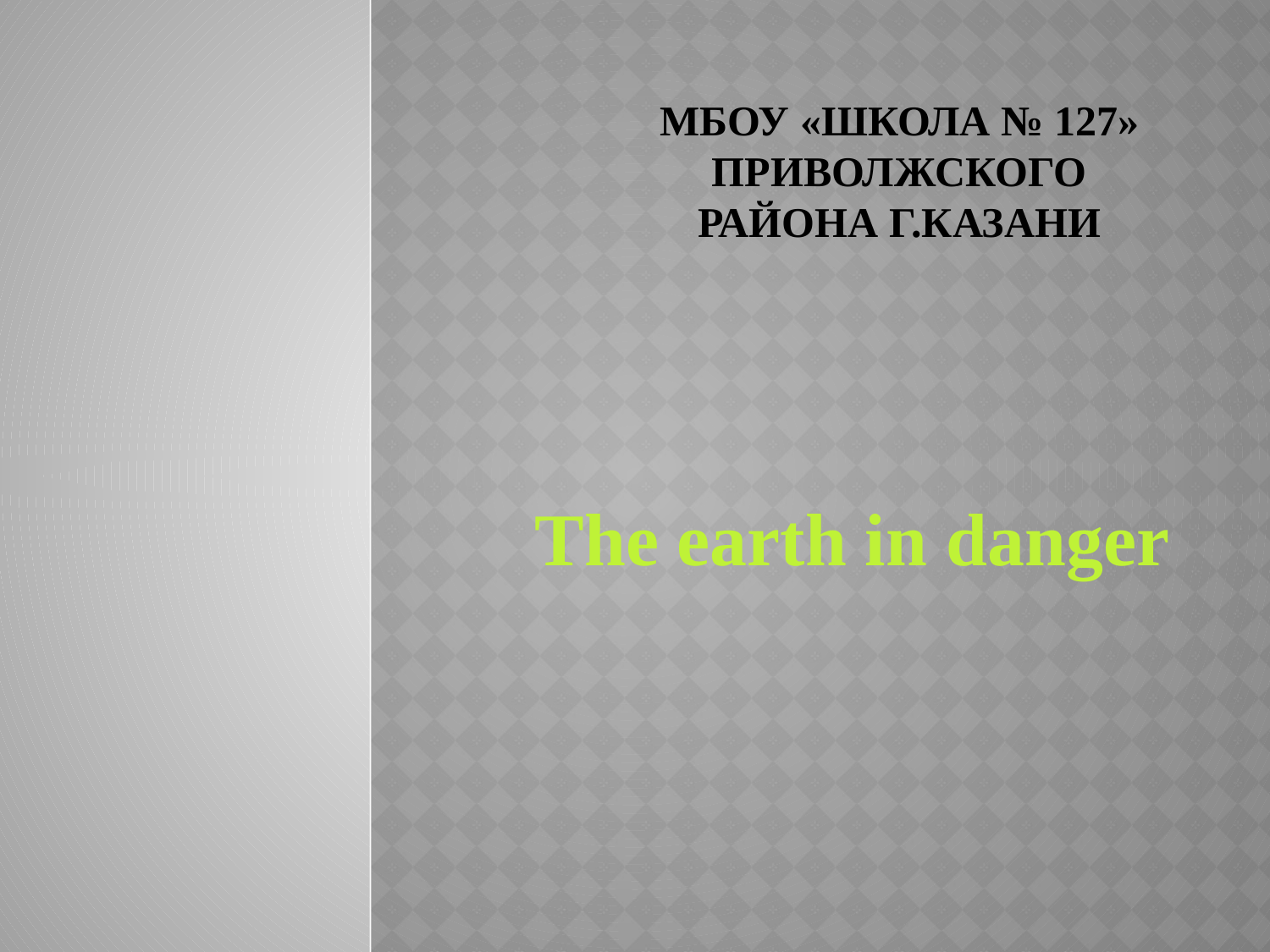

# Мбоу «школа № 127» приволжского района г.Казани
The earth in danger